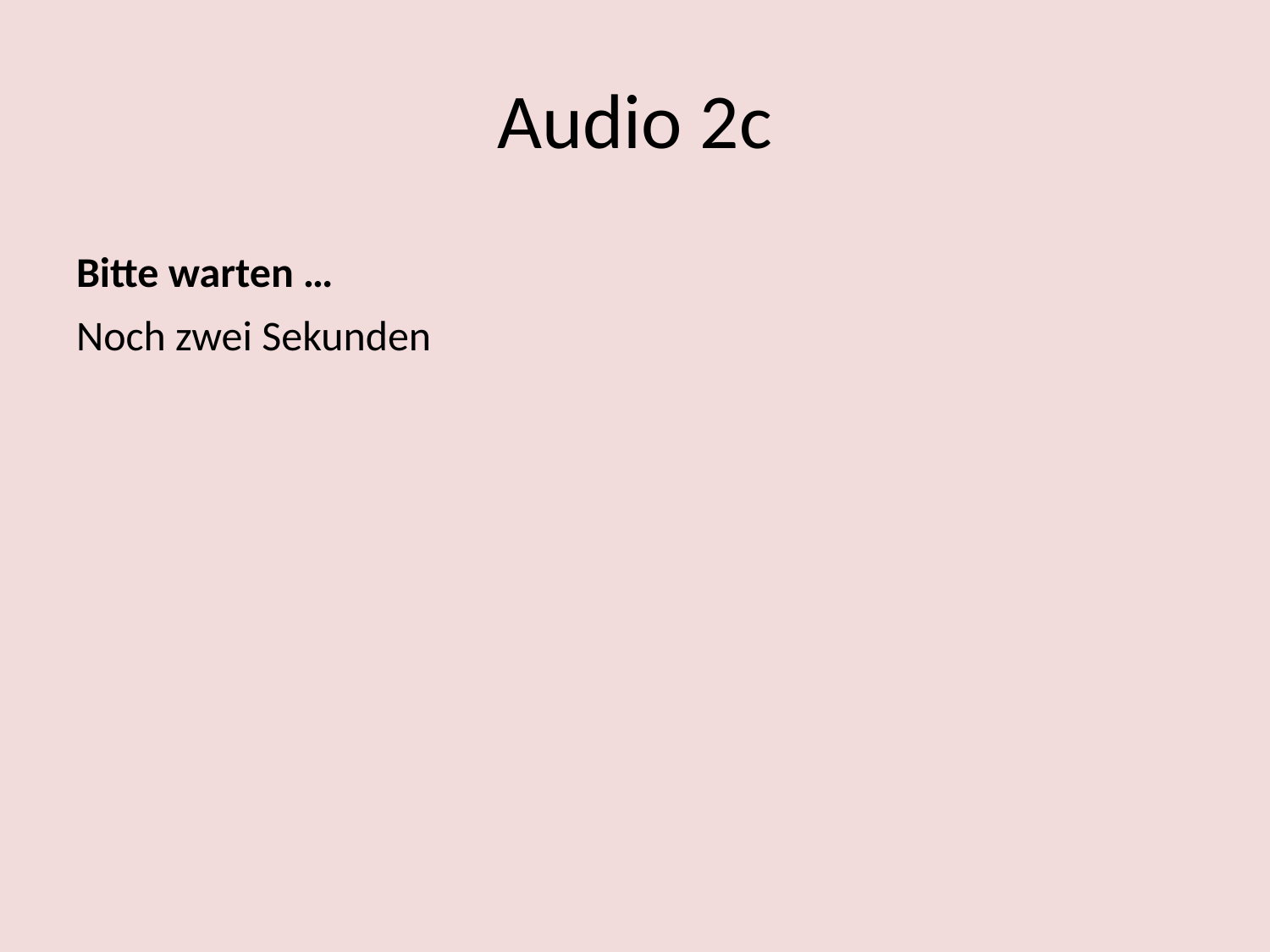

# Audio 2c
Bitte warten …

Noch zwei Sekunden